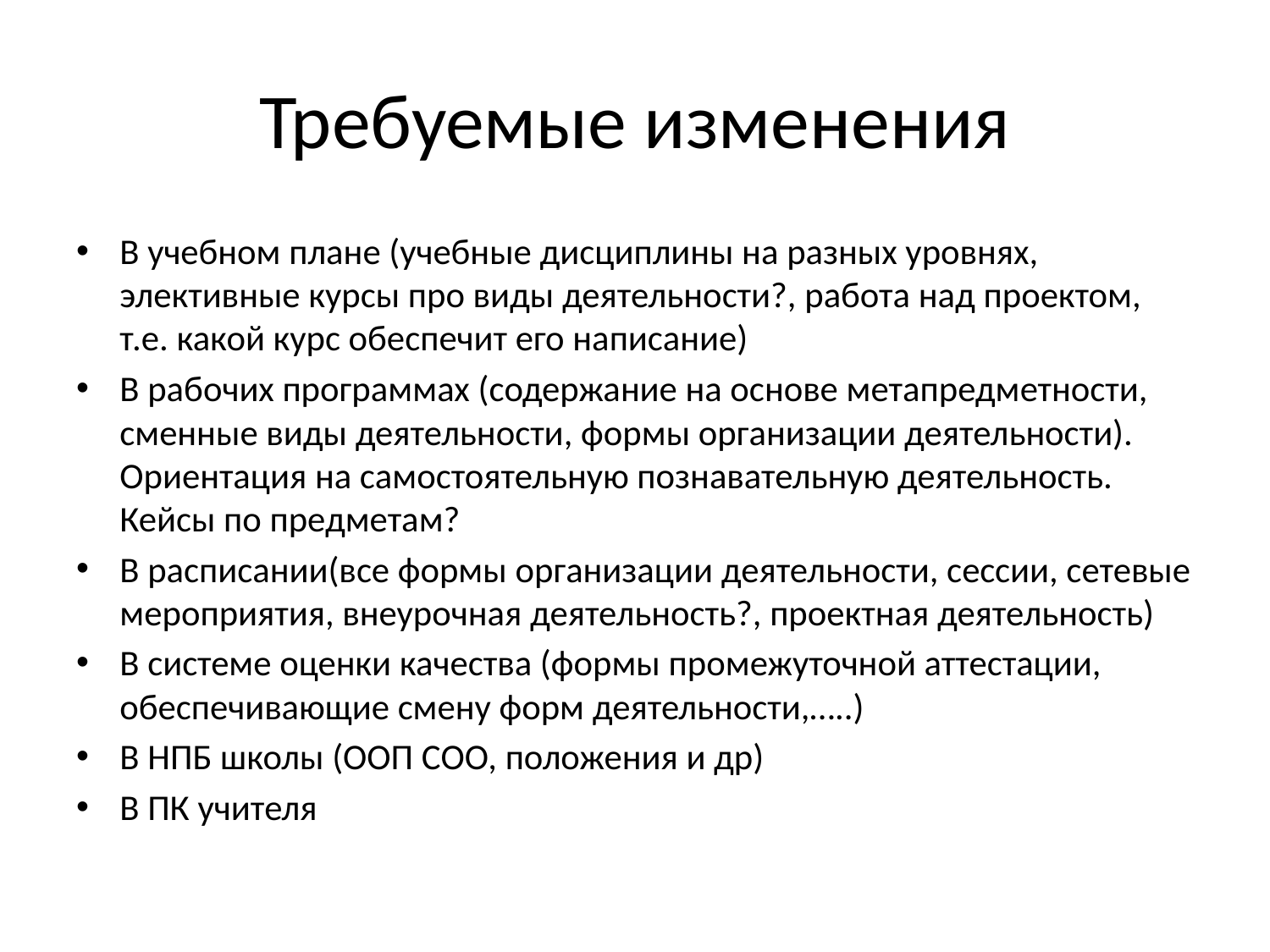

# Требуемые изменения
В учебном плане (учебные дисциплины на разных уровнях, элективные курсы про виды деятельности?, работа над проектом, т.е. какой курс обеспечит его написание)
В рабочих программах (содержание на основе метапредметности, сменные виды деятельности, формы организации деятельности). Ориентация на самостоятельную познавательную деятельность. Кейсы по предметам?
В расписании(все формы организации деятельности, сессии, сетевые мероприятия, внеурочная деятельность?, проектная деятельность)
В системе оценки качества (формы промежуточной аттестации, обеспечивающие смену форм деятельности,…..)
В НПБ школы (ООП СОО, положения и др)
В ПК учителя